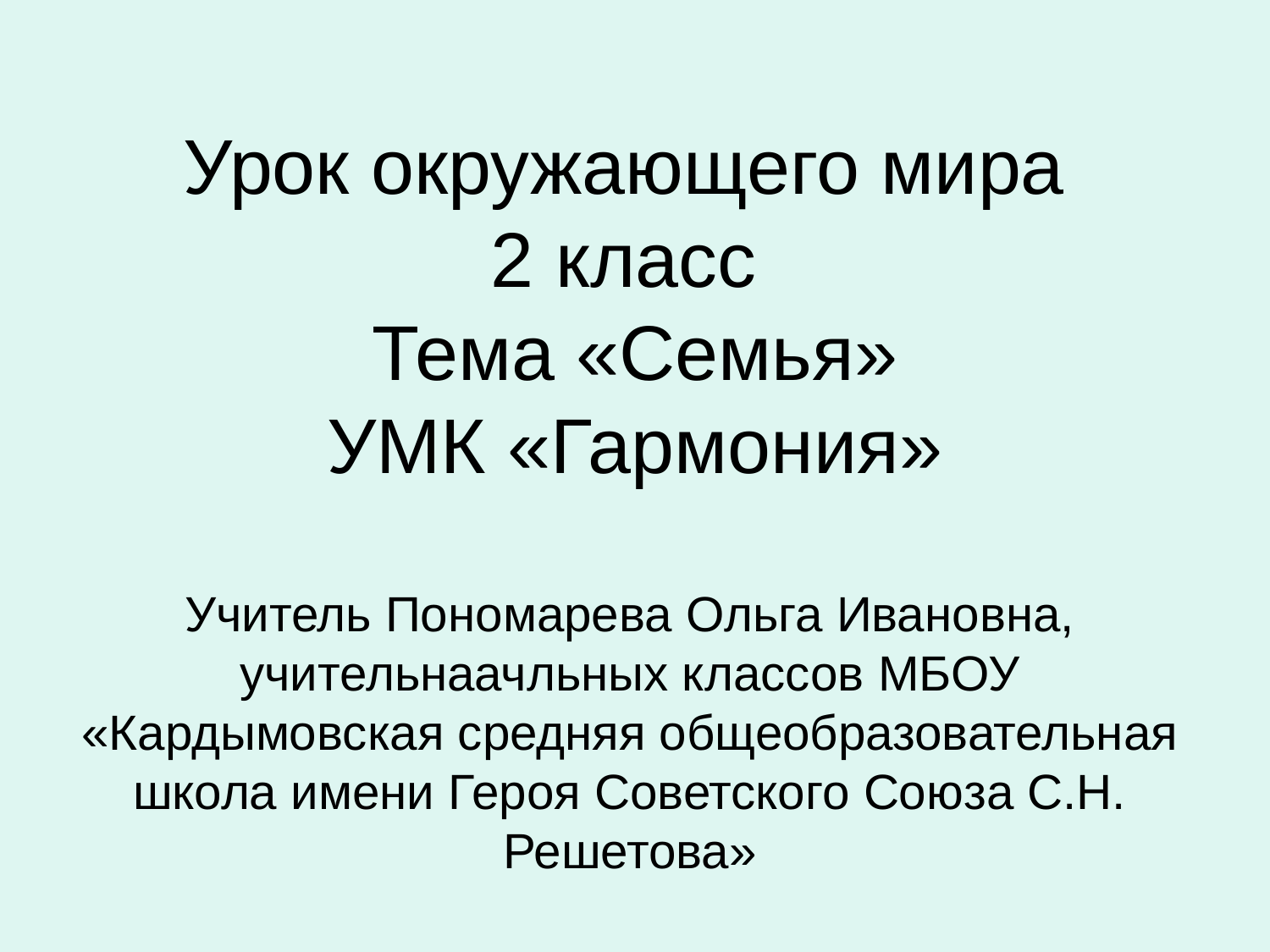

# Урок окружающего мира 2 класс Тема «Семья» УМК «Гармония»
Учитель Пономарева Ольга Ивановна, учительнаачльных классов МБОУ «Кардымовская средняя общеобразовательная школа имени Героя Советского Союза С.Н. Решетова»